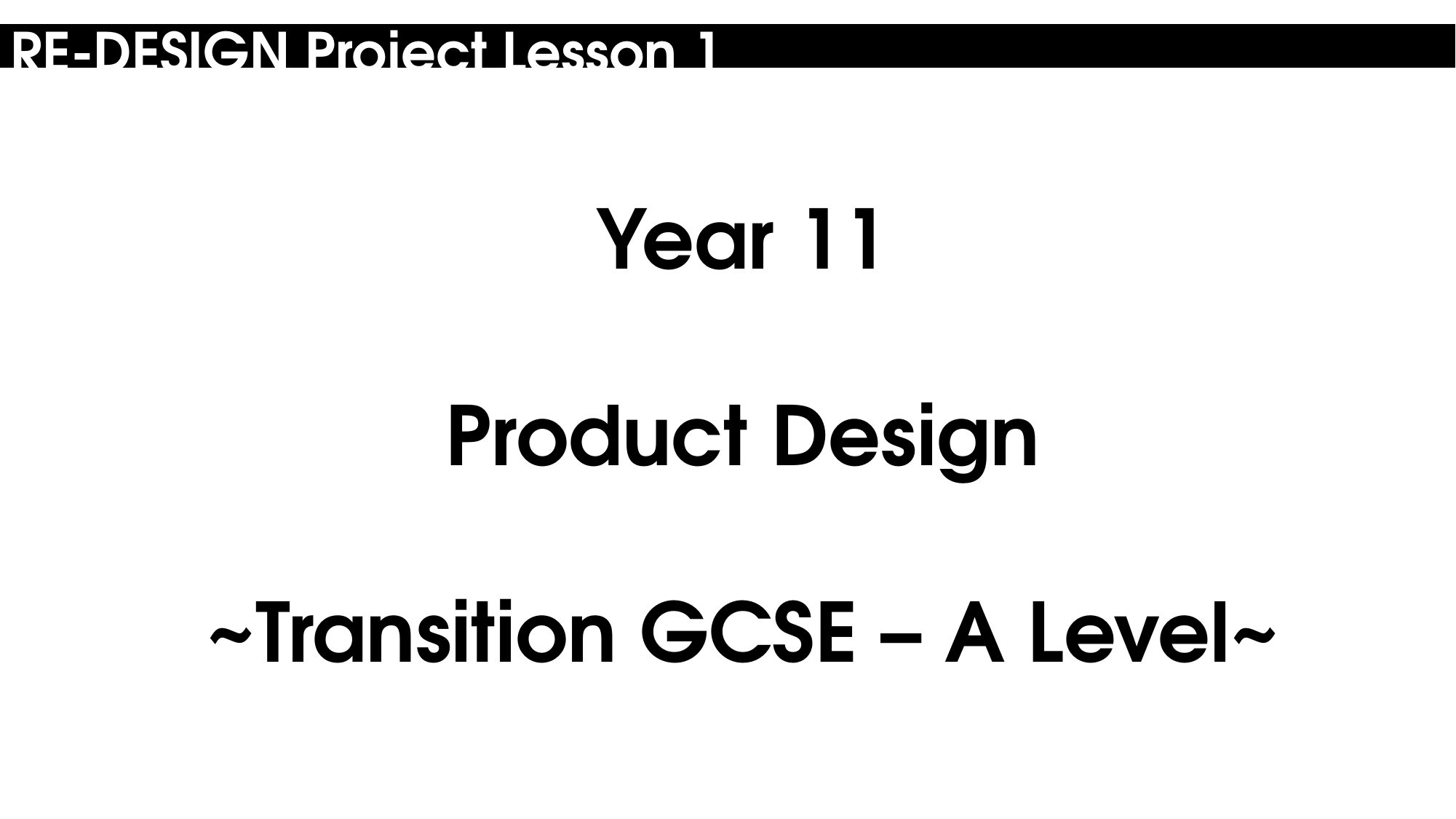

RE-DESIGN Project Lesson 1

Year 11

Product Design

~Transition GCSE – A Level~